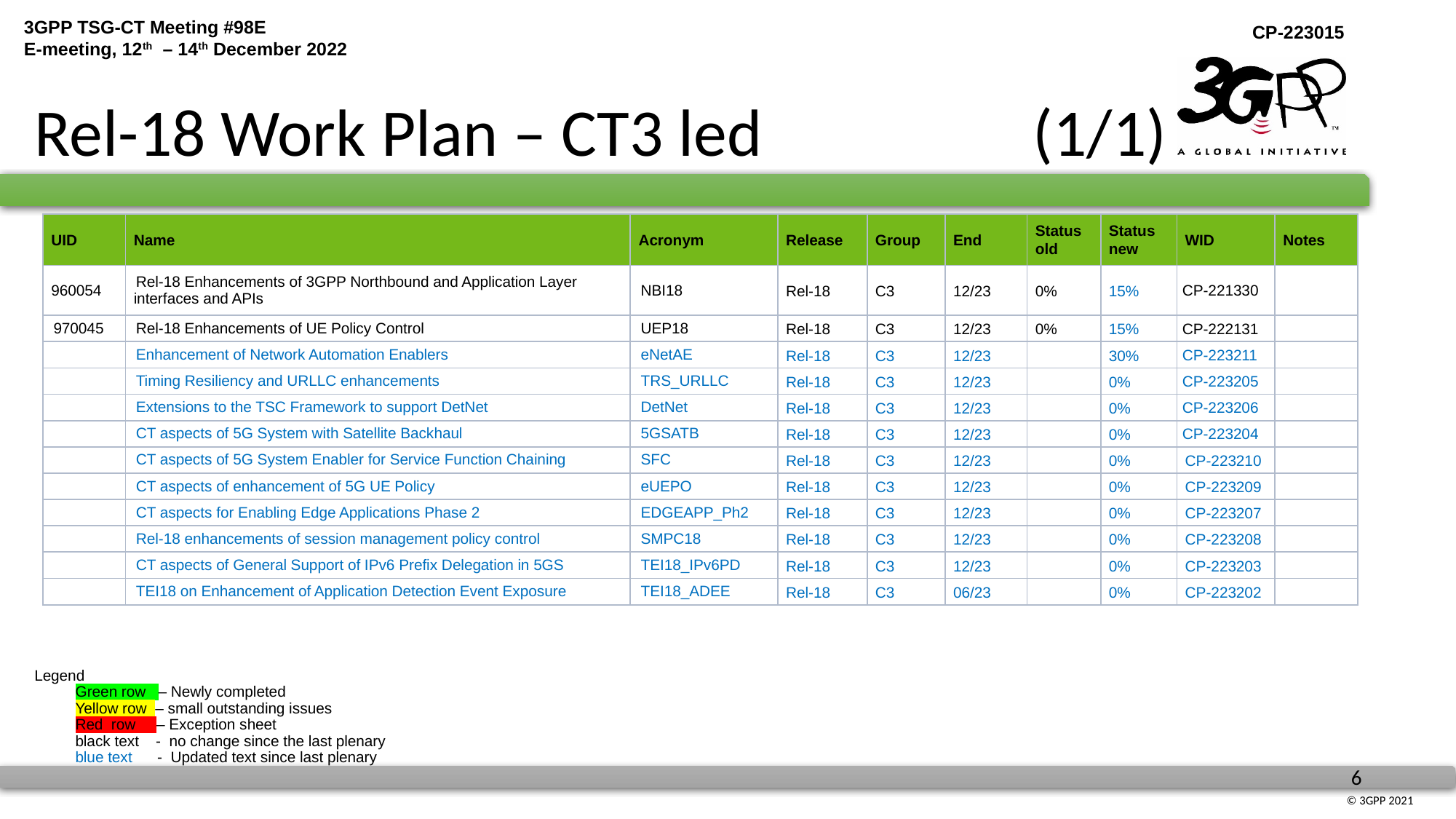

# Rel-18 Work Plan – CT3 led                  (1/1)
| UID | Name | Acronym | Release | Group | End | Status old | Status new | WID | Notes |
| --- | --- | --- | --- | --- | --- | --- | --- | --- | --- |
| 960054 | Rel-18 Enhancements of 3GPP Northbound and Application Layer interfaces and APIs | NBI18 | Rel-18 | C3 | 12/23 | 0% | 15% | CP-221330 |  |
| 970045 | Rel-18 Enhancements of UE Policy Control | UEP18 | Rel-18 | C3 | 12/23 | 0% | 15% | CP-222131 |  |
|  | Enhancement of Network Automation Enablers | eNetAE | Rel-18 | C3 | 12/23 |  | 30% | CP-223211 |  |
|  | Timing Resiliency and URLLC enhancements | TRS\_URLLC | Rel-18 | C3 | 12/23 |  | 0% | CP-223205 |  |
|  | Extensions to the TSC Framework to support DetNet | DetNet | Rel-18 | C3 | 12/23 |  | 0% | CP-223206 |  |
|  | CT aspects of 5G System with Satellite Backhaul | 5GSATB | Rel-18 | C3 | 12/23 |  | 0% | CP-223204 |  |
|  | CT aspects of 5G System Enabler for Service Function Chaining | SFC | Rel-18 | C3 | 12/23 |  | 0% | CP-223210 |  |
|  | CT aspects of enhancement of 5G UE Policy | eUEPO | Rel-18 | C3 | 12/23 |  | 0% | CP-223209 |  |
|  | CT aspects for Enabling Edge Applications Phase 2 | EDGEAPP\_Ph2 | Rel-18 | C3 | 12/23 |  | 0% | CP-223207 |  |
|  | Rel-18 enhancements of session management policy control | SMPC18 | Rel-18 | C3 | 12/23 |  | 0% | CP-223208 |  |
|  | CT aspects of General Support of IPv6 Prefix Delegation in 5GS | TEI18\_IPv6PD | Rel-18 | C3 | 12/23 |  | 0% | CP-223203 |  |
|  | TEI18 on Enhancement of Application Detection Event Exposure | TEI18\_ADEE | Rel-18 | C3 | 06/23 |  | 0% | CP-223202 |  |
Legend
Green row   – Newly completed
	Yellow row  – small outstanding issues
Red  row     – Exception sheet
	black text    -  no change since the last plenary
	blue text      -  Updated text since last plenary